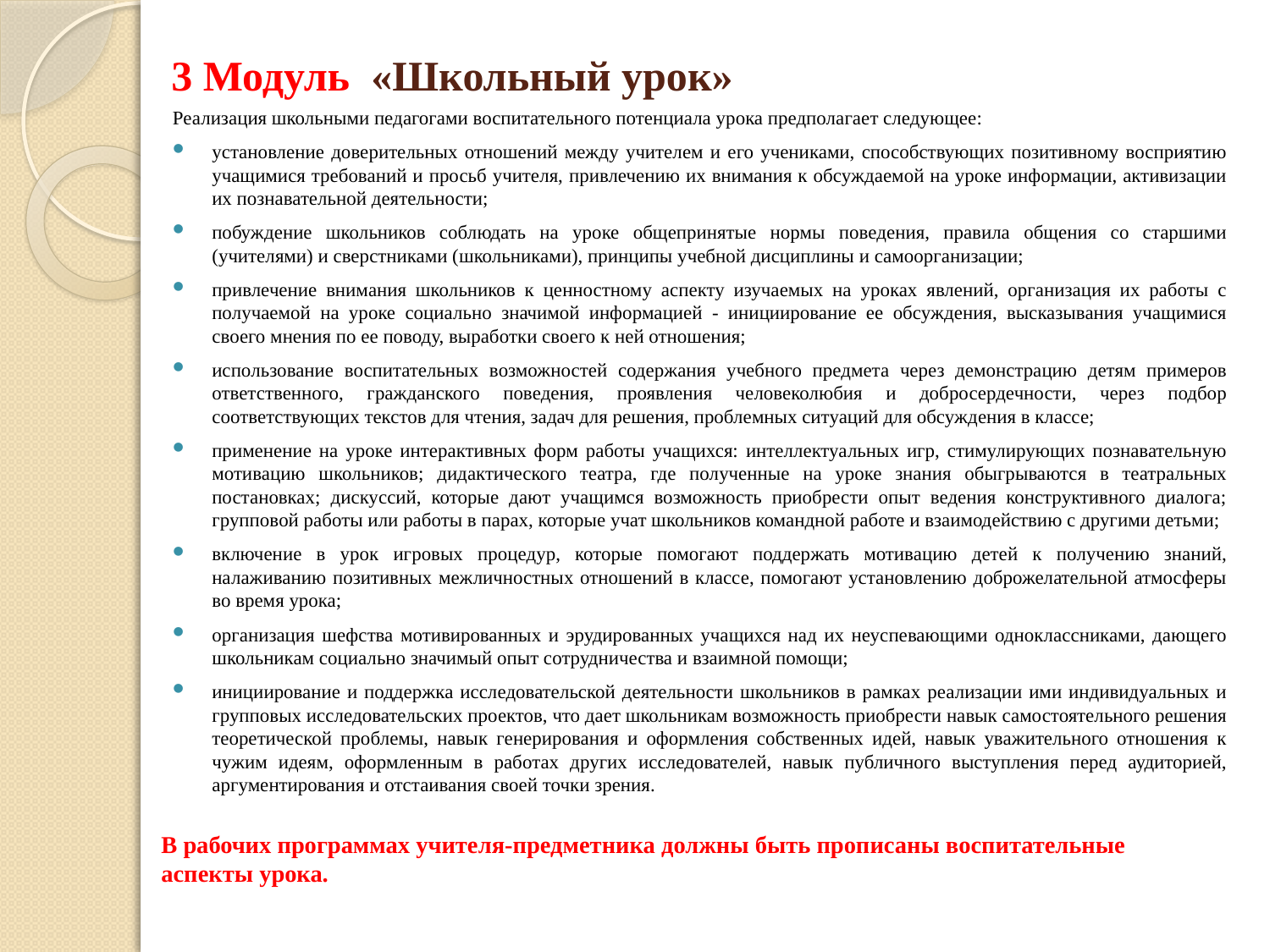

# 3 Модуль  «Школьный урок»
Реализация школьными педагогами воспитательного потенциала урока предполагает следующее:
установление доверительных отношений между учителем и его учениками, способствующих позитивному восприятию учащимися требований и просьб учителя, привлечению их внимания к обсуждаемой на уроке информации, активизации их познавательной деятельности;
побуждение школьников соблюдать на уроке общепринятые нормы поведения, правила общения со старшими (учителями) и сверстниками (школьниками), принципы учебной дисциплины и самоорганизации;
привлечение внимания школьников к ценностному аспекту изучаемых на уроках явлений, организация их работы с получаемой на уроке социально значимой информацией - инициирование ее обсуждения, высказывания учащимися своего мнения по ее поводу, выработки своего к ней отношения;
использование воспитательных возможностей содержания учебного предмета через демонстрацию детям примеров ответственного, гражданского поведения, проявления человеколюбия и добросердечности, через подбор соответствующих текстов для чтения, задач для решения, проблемных ситуаций для обсуждения в классе;
применение на уроке интерактивных форм работы учащихся: интеллектуальных игр, стимулирующих познавательную мотивацию школьников; дидактического театра, где полученные на уроке знания обыгрываются в театральных постановках; дискуссий, которые дают учащимся возможность приобрести опыт ведения конструктивного диалога; групповой работы или работы в парах, которые учат школьников командной работе и взаимодействию с другими детьми;
включение в урок игровых процедур, которые помогают поддержать мотивацию детей к получению знаний, налаживанию позитивных межличностных отношений в классе, помогают установлению доброжелательной атмосферы во время урока;
организация шефства мотивированных и эрудированных учащихся над их неуспевающими одноклассниками, дающего школьникам социально значимый опыт сотрудничества и взаимной помощи;
инициирование и поддержка исследовательской деятельности школьников в рамках реализации ими индивидуальных и групповых исследовательских проектов, что дает школьникам возможность приобрести навык самостоятельного решения теоретической проблемы, навык генерирования и оформления собственных идей, навык уважительного отношения к чужим идеям, оформленным в работах других исследователей, навык публичного выступления перед аудиторией, аргументирования и отстаивания своей точки зрения.

В рабочих программах учителя-предметника должны быть прописаны воспитательные аспекты урока.